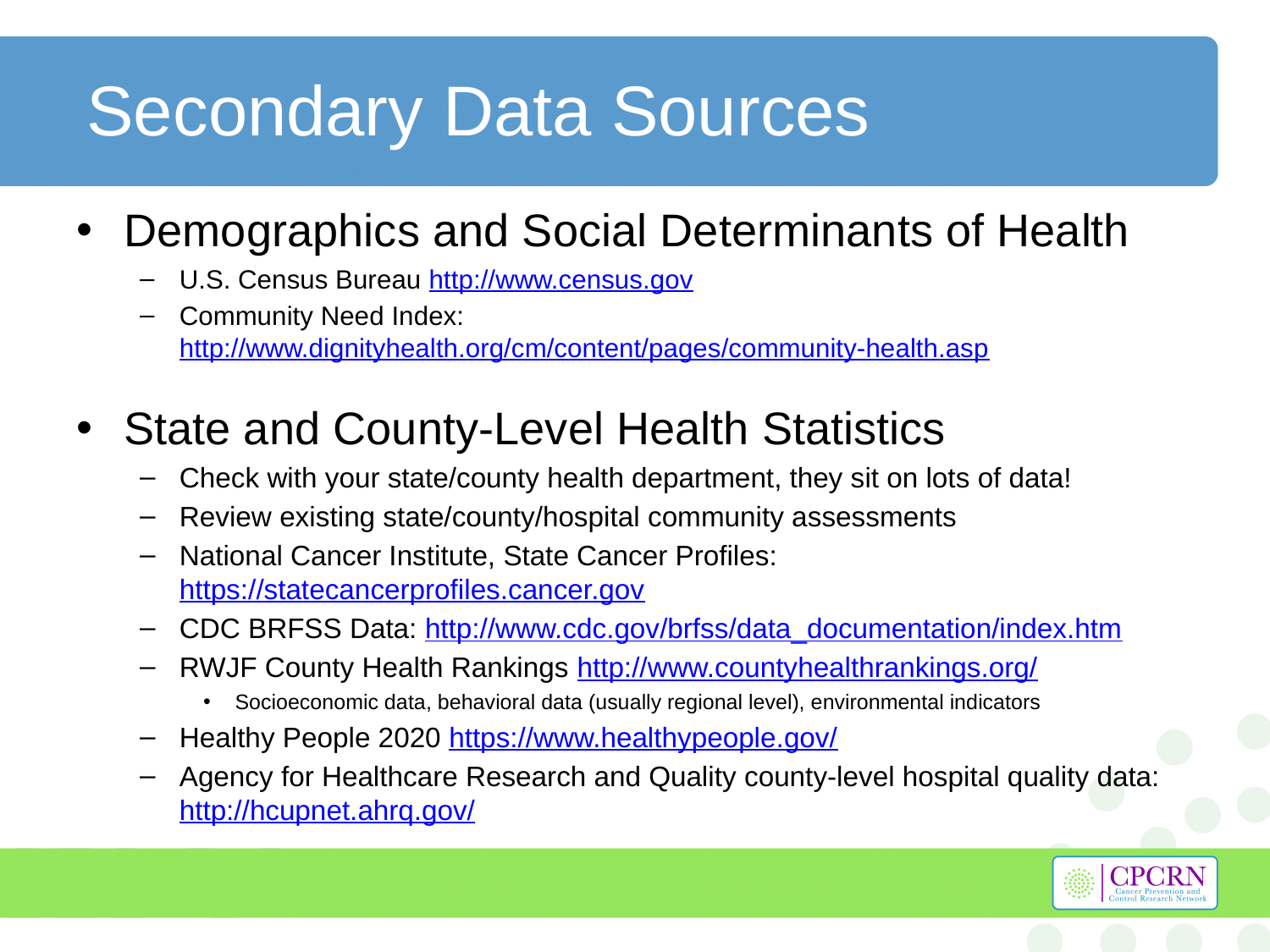

# Secondary Data Sources
Demographics and Social Determinants of Health
U.S. Census Bureau http://www.census.gov
Community Need Index: http://www.dignityhealth.org/cm/content/pages/community-health.asp
State and County-Level Health Statistics
Check with your state/county health department, they sit on lots of data!
Review existing state/county/hospital community assessments
National Cancer Institute, State Cancer Profiles: https://statecancerprofiles.cancer.gov
CDC BRFSS Data: http://www.cdc.gov/brfss/data_documentation/index.htm
RWJF County Health Rankings http://www.countyhealthrankings.org/
Socioeconomic data, behavioral data (usually regional level), environmental indicators
Healthy People 2020 https://www.healthypeople.gov/
Agency for Healthcare Research and Quality county-level hospital quality data: http://hcupnet.ahrq.gov/